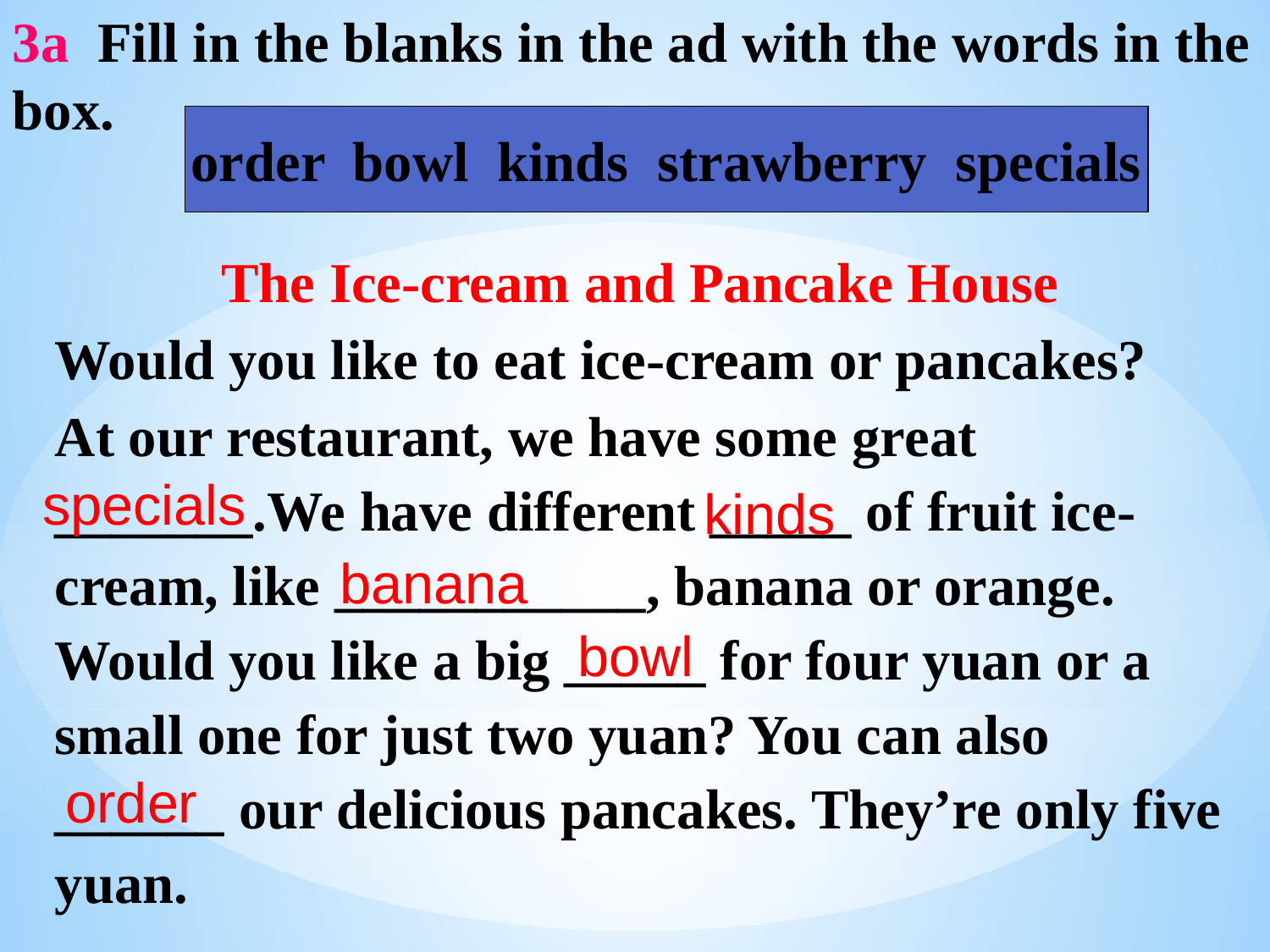

3a  Fill in the blanks in the ad with the words in the box.
order  bowl  kinds  strawberry  specials
The Ice-cream and Pancake House
Would you like to eat ice-cream or pancakes?
At our restaurant, we have some great _______.We have different _____ of fruit ice-cream, like ___________, banana or orange. Would you like a big _____ for four yuan or a small one for just two yuan? You can also ______ our delicious pancakes. They’re only five yuan.
specials
kinds
banana
bowl
order